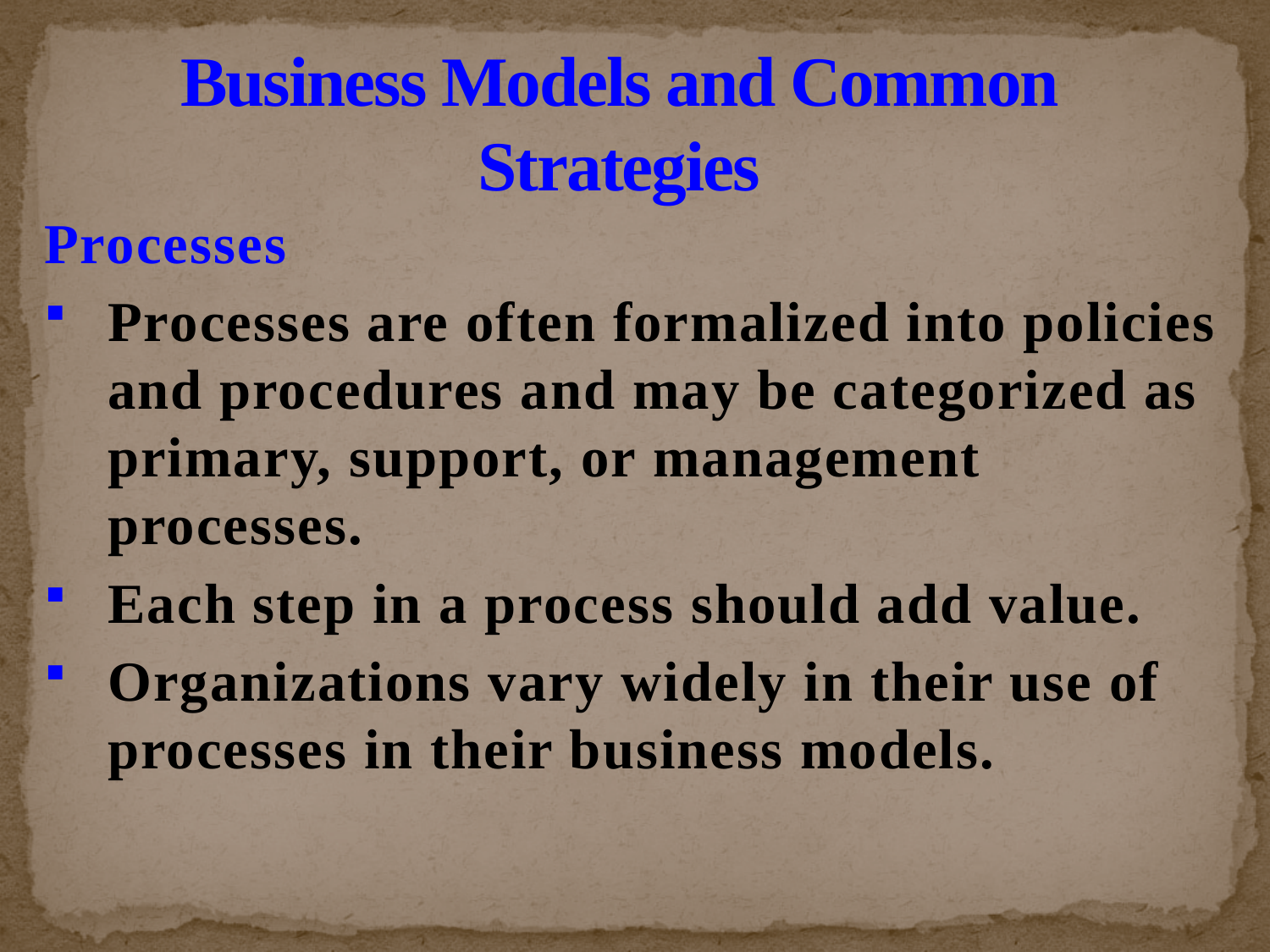

# Business Models and Common Strategies
Processes
Processes are often formalized into policies and procedures and may be categorized as primary, support, or management processes.
Each step in a process should add value.
Organizations vary widely in their use of processes in their business models.